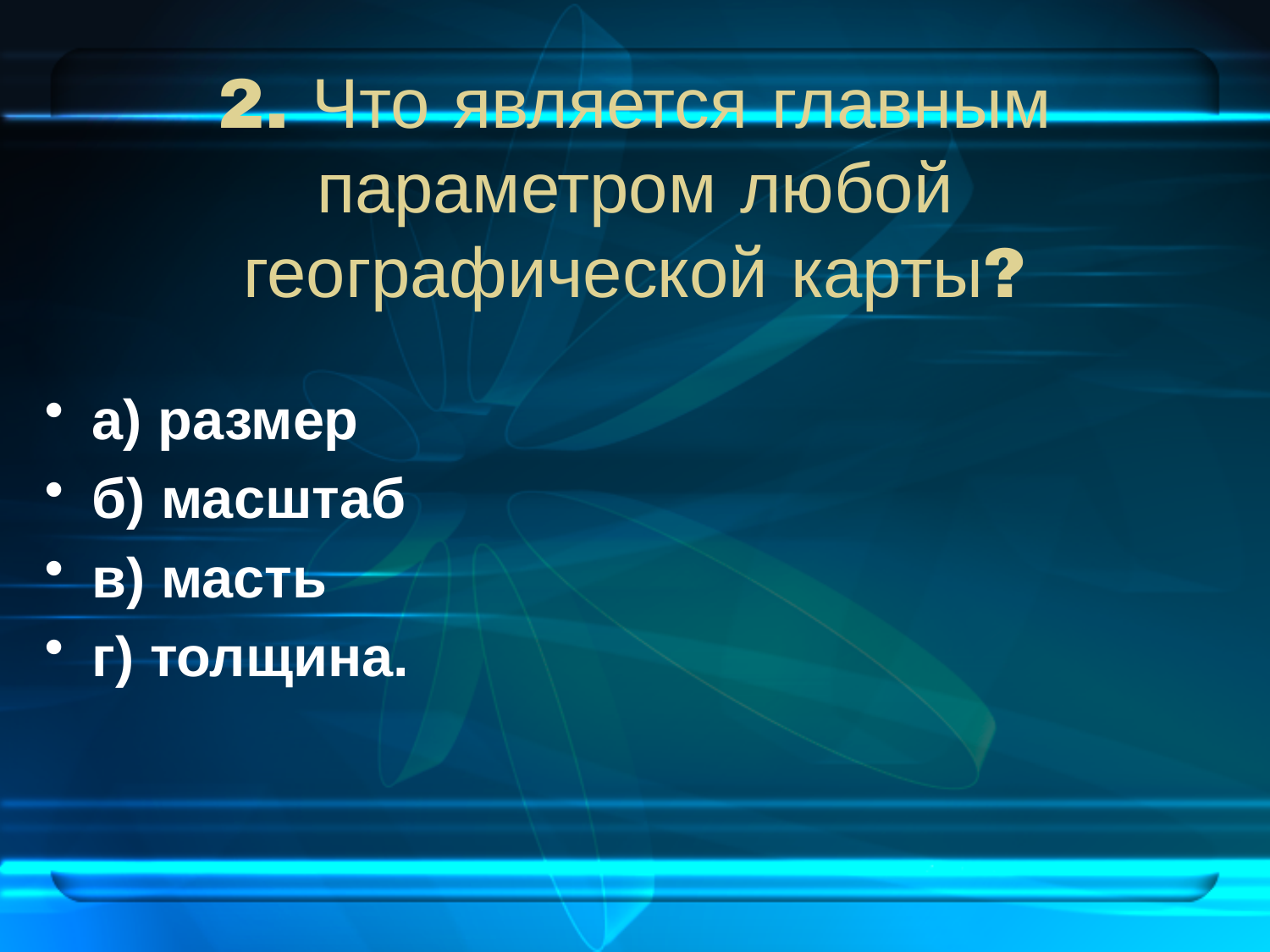

# 2. Что является главным параметром любой географической карты?
а) размер
б) масштаб
в) масть
г) толщина.